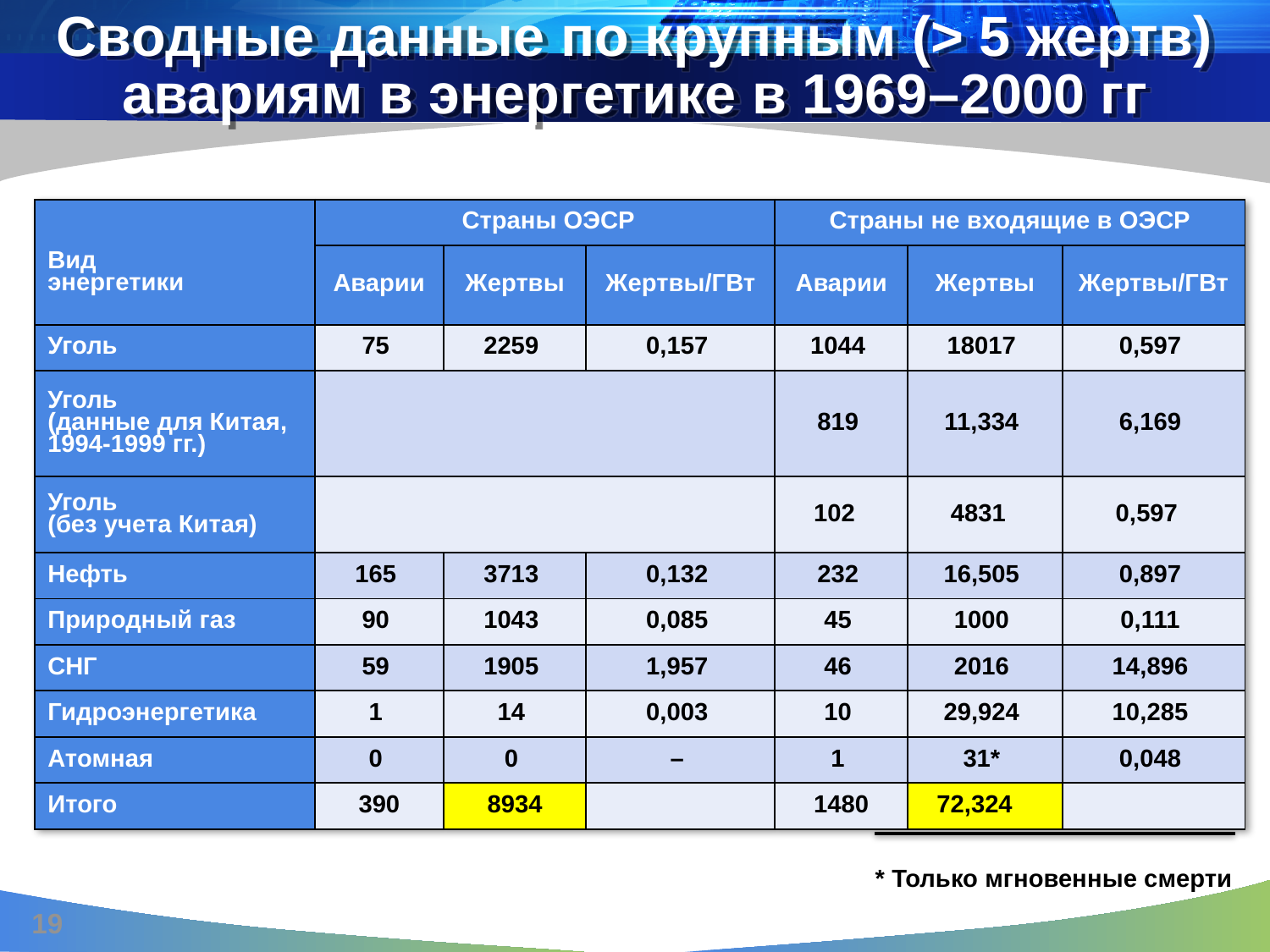

# Сводные данные по крупным (> 5 жертв) авариям в энергетике в 1969–2000 гг
| Вид энергетики | Страны ОЭСР |  |  | Страны не входящие в ОЭСР |  |  |
| --- | --- | --- | --- | --- | --- | --- |
|  | Аварии | Жертвы | Жертвы/ГВт | Аварии | Жертвы | Жертвы/ГВт |
| Уголь | 75 | 2259 | 0,157 | 1044 | 18017 | 0,597 |
| Уголь (данные для Китая, 1994-1999 гг.) |  |  |  | 819 | 11,334 | 6,169 |
| Уголь (без учета Китая) |  |  |  | 102 | 4831 | 0,597 |
| Нефть | 165 | 3713 | 0,132 | 232 | 16,505 | 0,897 |
| Природный газ | 90 | 1043 | 0,085 | 45 | 1000 | 0,111 |
| СНГ | 59 | 1905 | 1,957 | 46 | 2016 | 14,896 |
| Гидроэнергетика | 1 | 14 | 0,003 | 10 | 29,924 | 10,285 |
| Атомная | 0 | 0 | – | 1 | 31\* | 0,048 |
| Итого | 390 | 8934 |  | 1480 | 72,324 |  |
| \* Только мгновенные смерти |  |  |  |  |  |  |
19